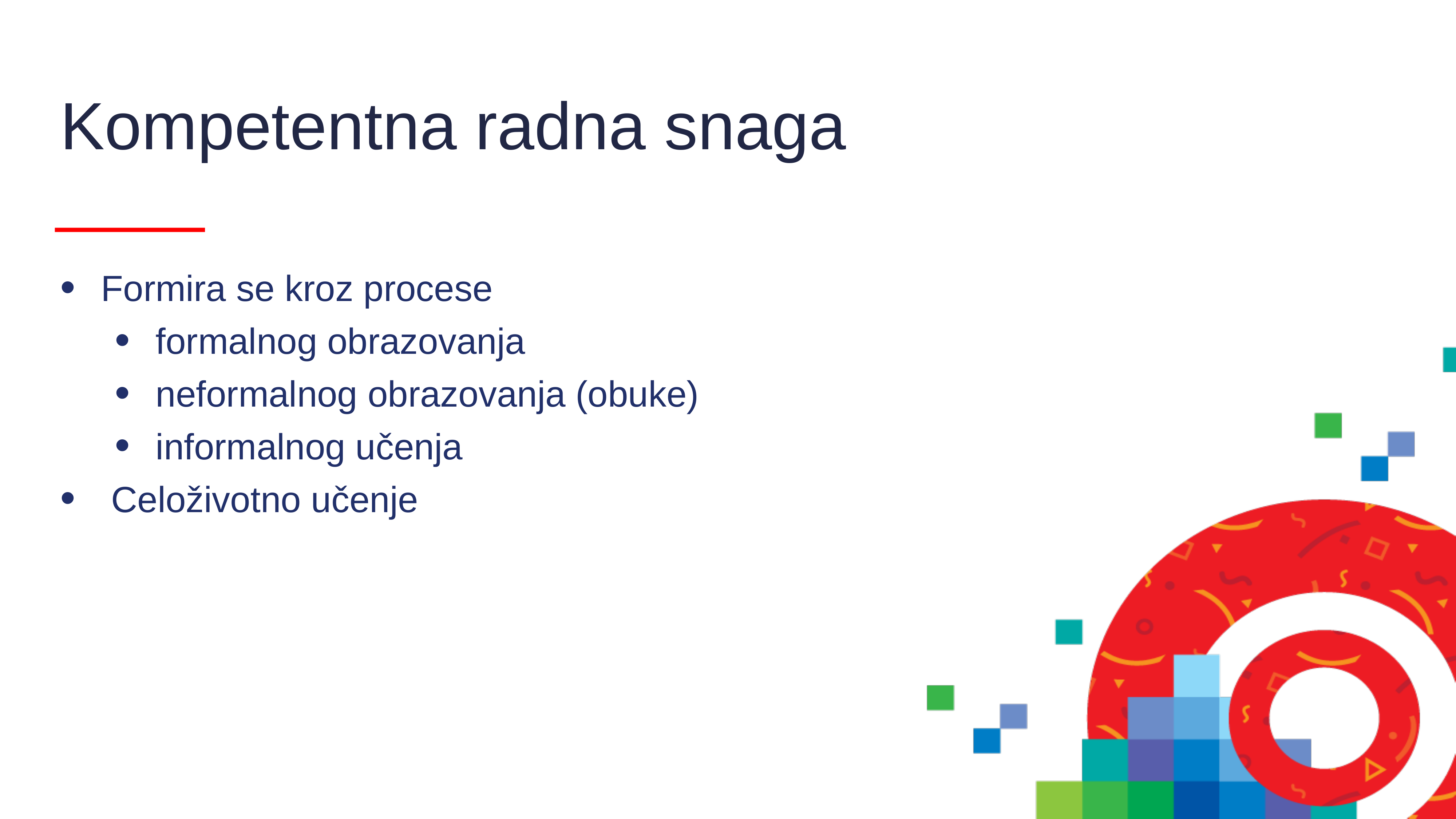

# Kompetentna radna snaga
Formira se kroz procese
formalnog obrazovanja
neformalnog obrazovanja (obuke)
informalnog učenja
 Celoživotno učenje